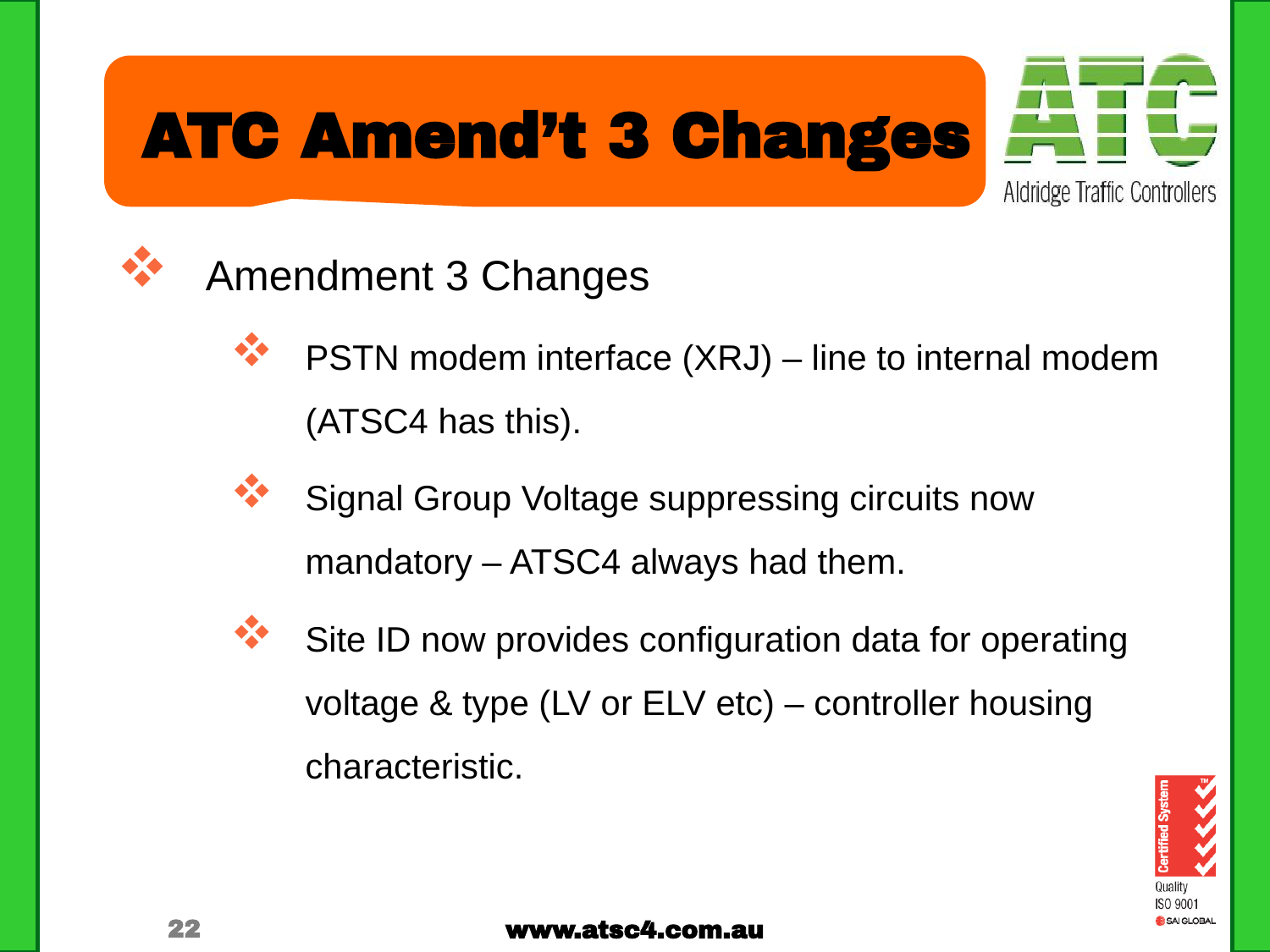

# ATC Amend’t 3 Changes
Amendment 3 Changes
PSTN modem interface (XRJ) – line to internal modem (ATSC4 has this).
Signal Group Voltage suppressing circuits now mandatory – ATSC4 always had them.
Site ID now provides configuration data for operating voltage & type (LV or ELV etc) – controller housing characteristic.

www.atsc4.com.au
22